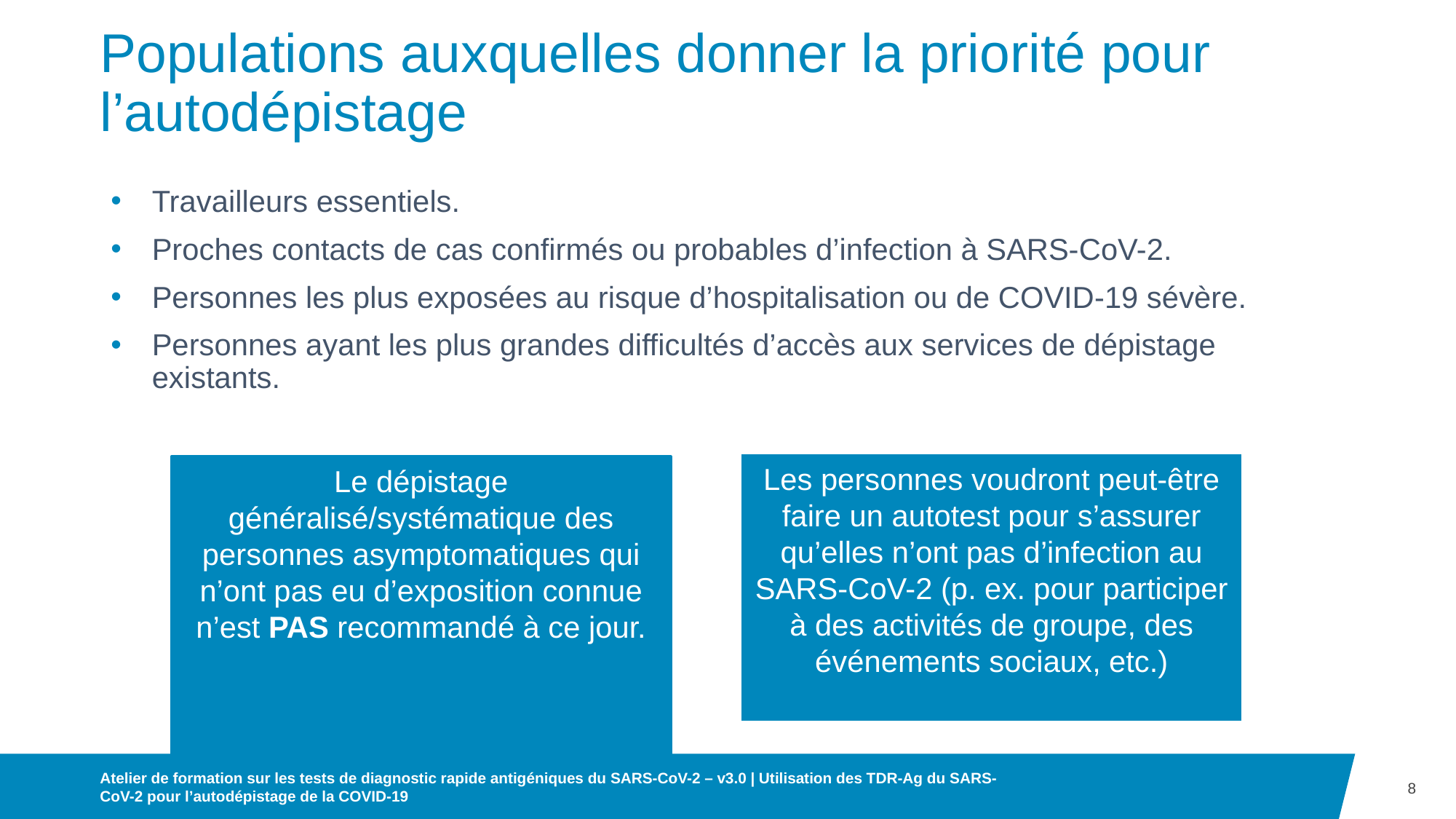

# Populations auxquelles donner la priorité pour l’autodépistage
Travailleurs essentiels.
Proches contacts de cas confirmés ou probables d’infection à SARS-CoV-2.
Personnes les plus exposées au risque d’hospitalisation ou de COVID-19 sévère.
Personnes ayant les plus grandes difficultés d’accès aux services de dépistage existants.

Les personnes voudront peut-être faire un autotest pour s’assurer qu’elles n’ont pas d’infection au SARS-CoV-2 (p. ex. pour participer à des activités de groupe, des événements sociaux, etc.)

Le dépistage généralisé/systématique des personnes asymptomatiques qui n’ont pas eu d’exposition connue n’est PAS recommandé à ce jour.

8
Atelier de formation sur les tests de diagnostic rapide antigéniques du SARS-CoV-2 – v3.0 | Utilisation des TDR-Ag du SARS-CoV-2 pour l’autodépistage de la COVID-19